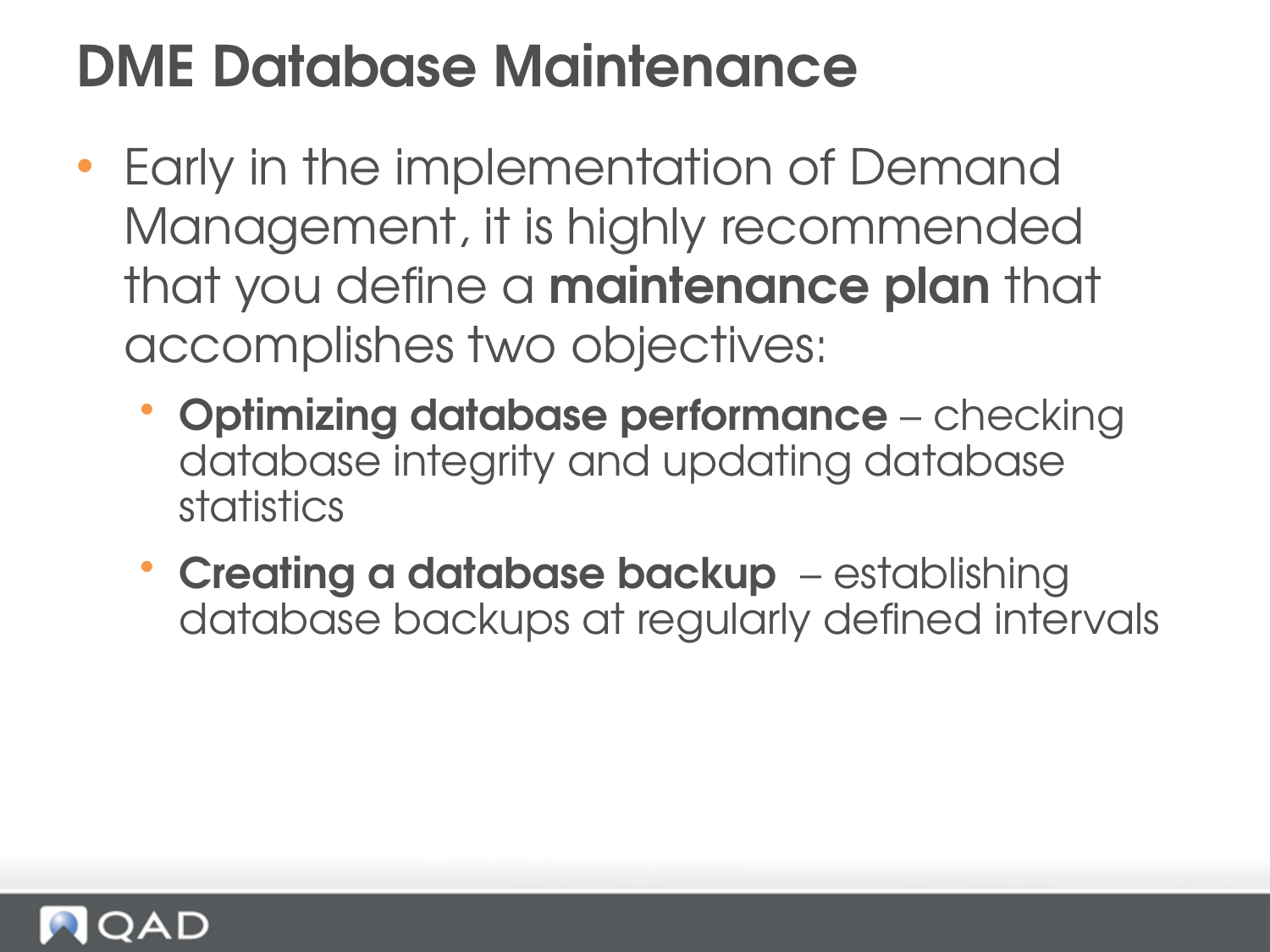

# DME Database Maintenance
Early in the implementation of Demand Management, it is highly recommended that you define a maintenance plan that accomplishes two objectives:
Optimizing database performance – checking database integrity and updating database statistics
Creating a database backup  – establishing database backups at regularly defined intervals